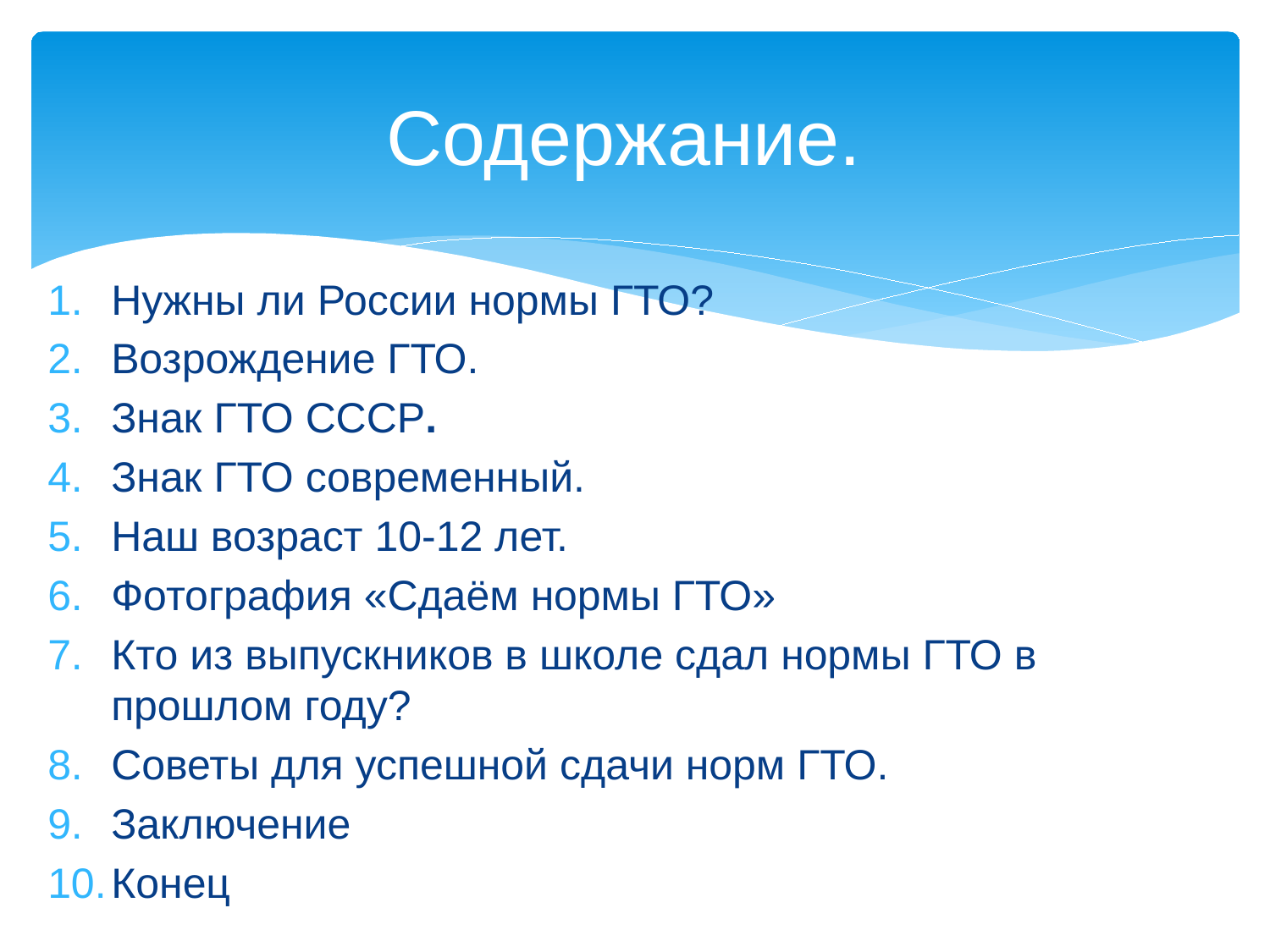

# Содержание.
Нужны ли России нормы ГТО?
Возрождение ГТО.
Знак ГТО СССР.
Знак ГТО современный.
Наш возраст 10-12 лет.
Фотография «Сдаём нормы ГТО»
Кто из выпускников в школе сдал нормы ГТО в прошлом году?
Советы для успешной сдачи норм ГТО.
Заключение
Конец